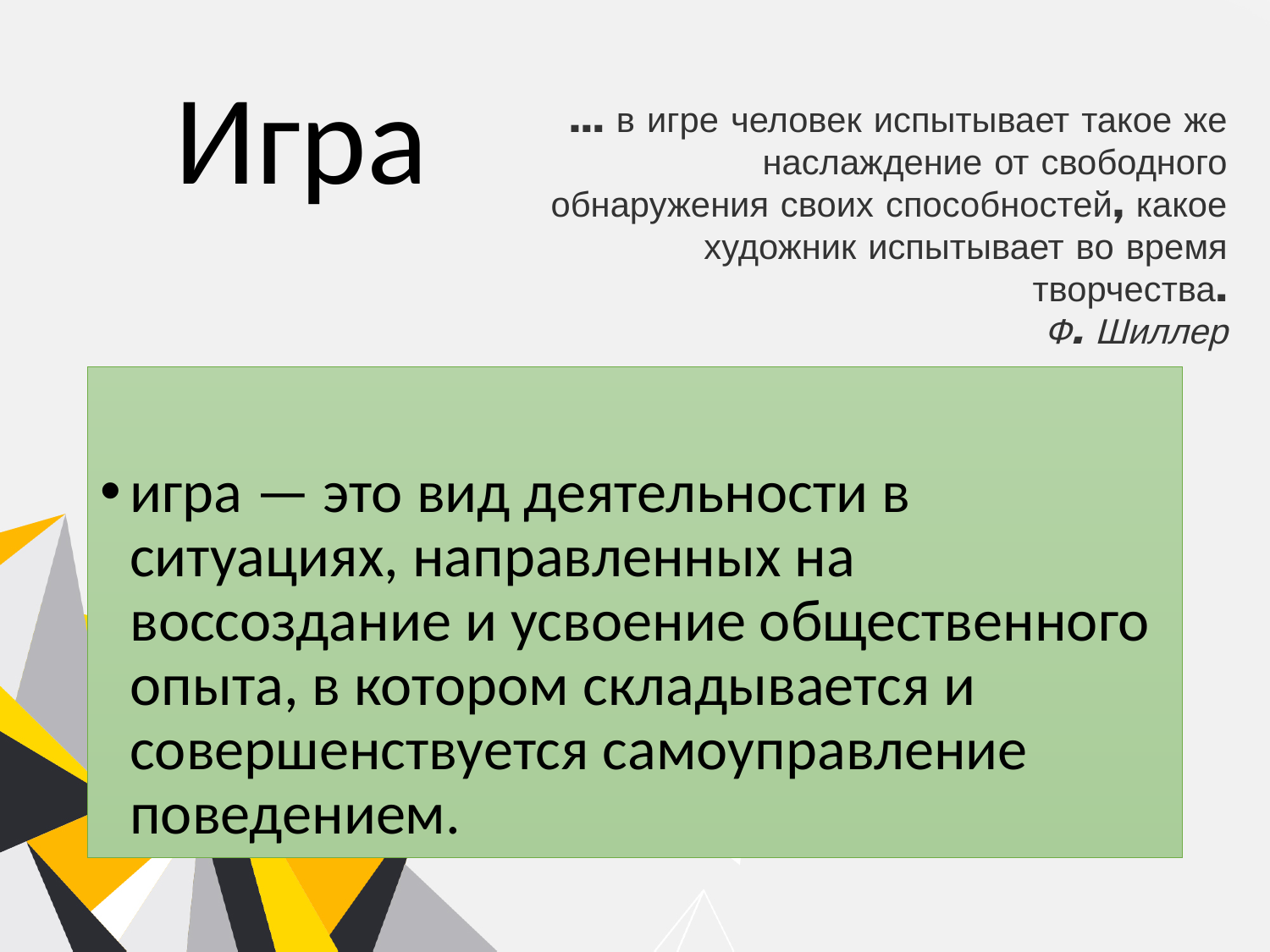

# Игра
… в игре человек испытывает такое же наслаждение от свободного обнаружения своих способностей, какое художник испытывает во время творчества.
Ф. Шиллер

игра — это вид деятельности в ситуациях, направленных на воссоздание и усвоение общественного опыта, в котором складывается и совершенствуется самоуправление поведением.